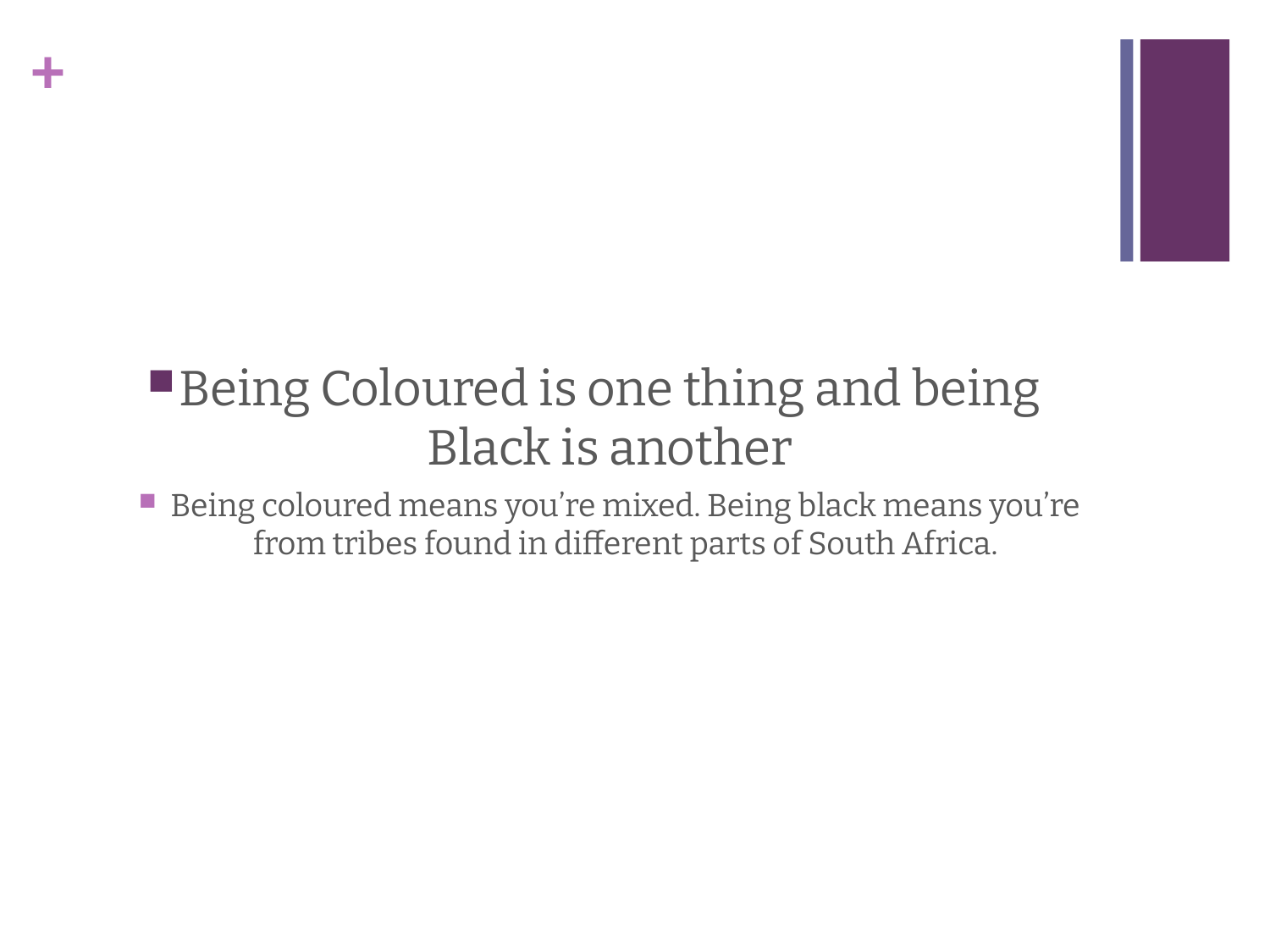

#
Being Coloured is one thing and being Black is another
Being coloured means you’re mixed. Being black means you’re from tribes found in different parts of South Africa.